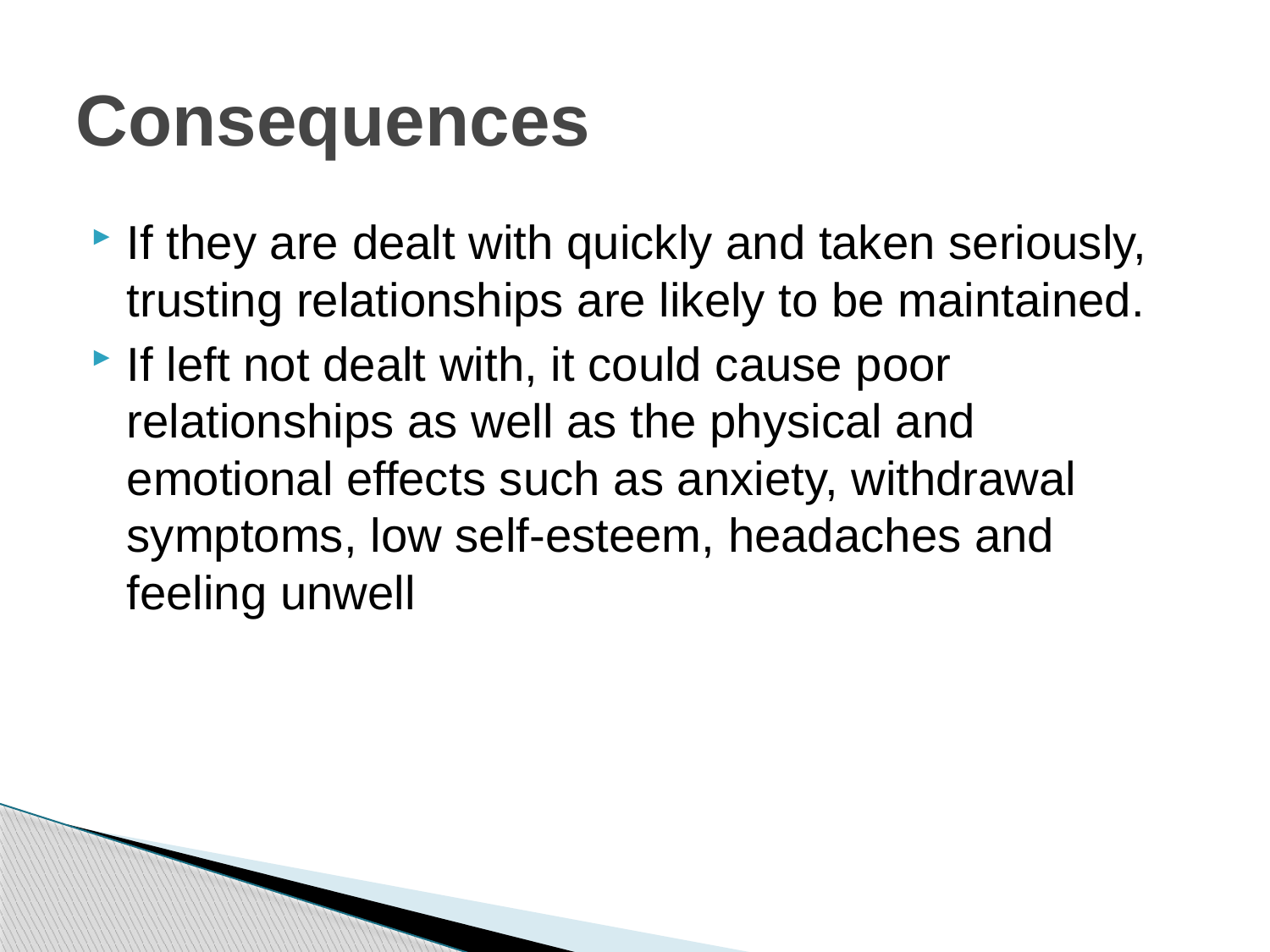

# Consequences
If they are dealt with quickly and taken seriously, trusting relationships are likely to be maintained.
If left not dealt with, it could cause poor relationships as well as the physical and emotional effects such as anxiety, withdrawal symptoms, low self-esteem, headaches and feeling unwell